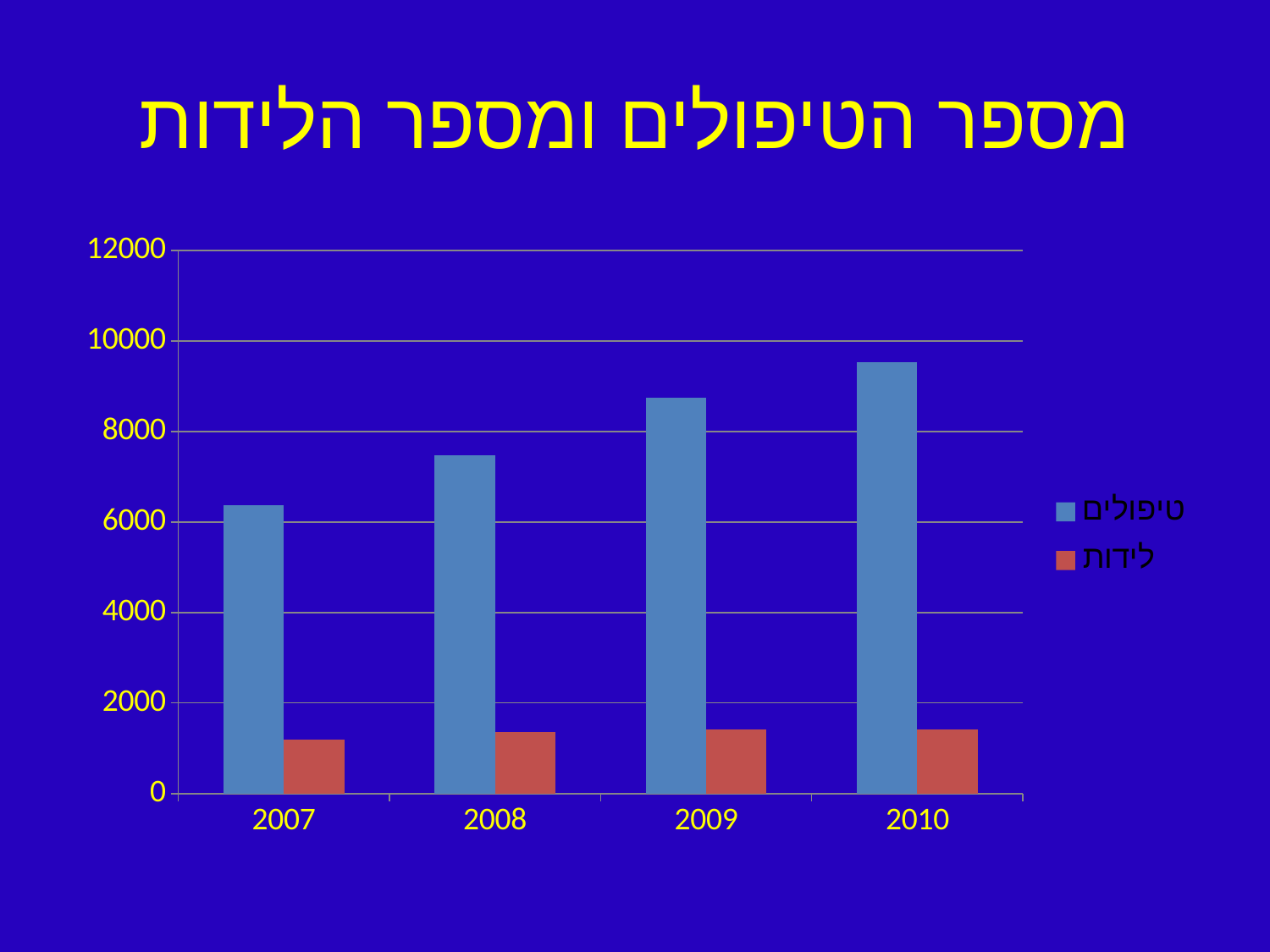

# מספר הטיפולים ומספר הלידות

### Chart

| Category | טיפולים | לידות |
|---|---|---|
| 2007 | 6369.0 | 1199.0 |
| 2008 | 7471.0 | 1357.0 |
| 2009 | 8748.0 | 1418.0 |
| 2010 | 9525.0 | 1412.0 |